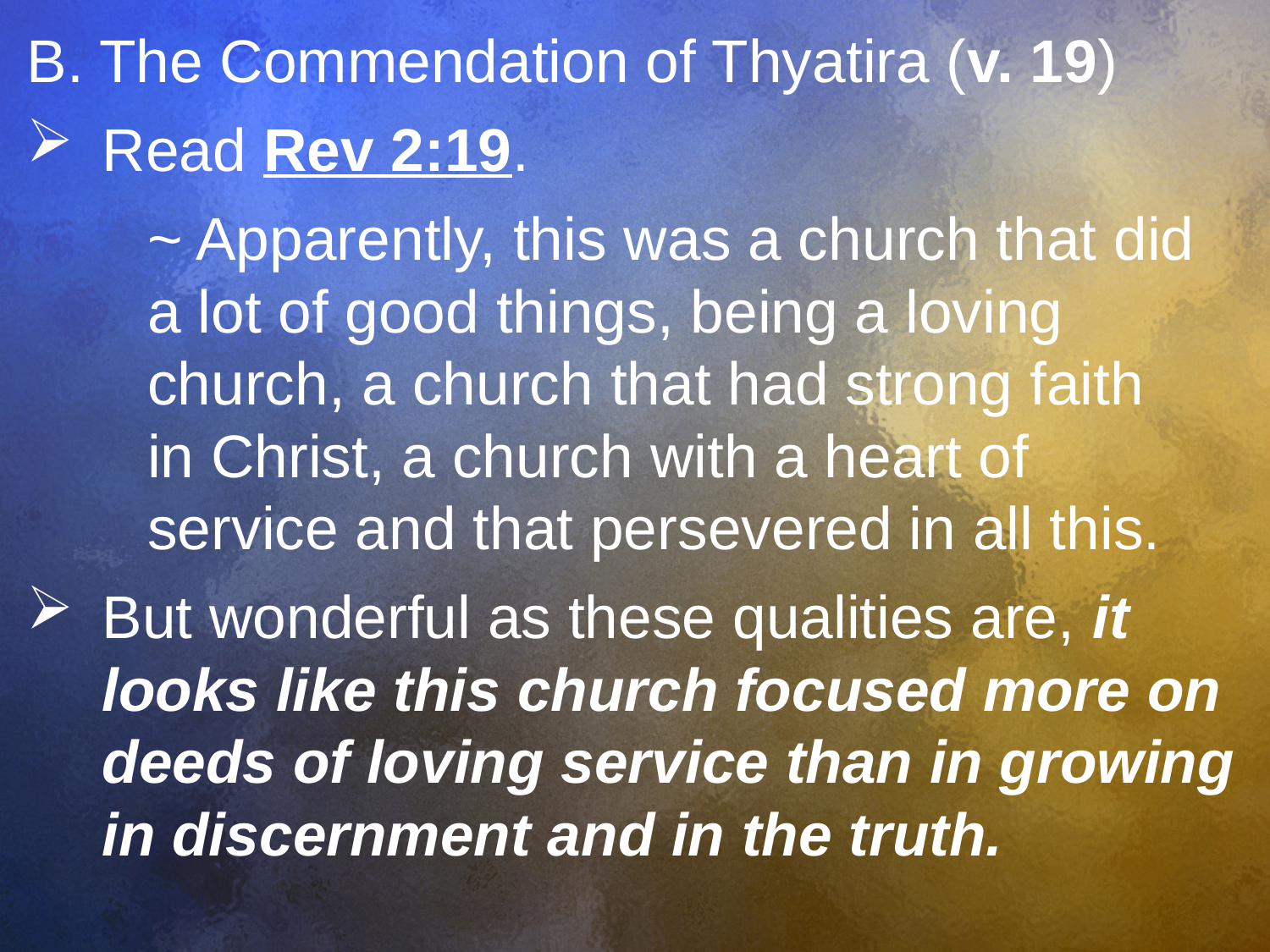

B. The Commendation of Thyatira (v. 19)
Read Rev 2:19.
	~ Apparently, this was a church that did 		a lot of good things, being a loving 			church, a church that had strong faith 		in Christ, a church with a heart of 			service and that persevered in all this.
But wonderful as these qualities are, it looks like this church focused more on deeds of loving service than in growing in discernment and in the truth.